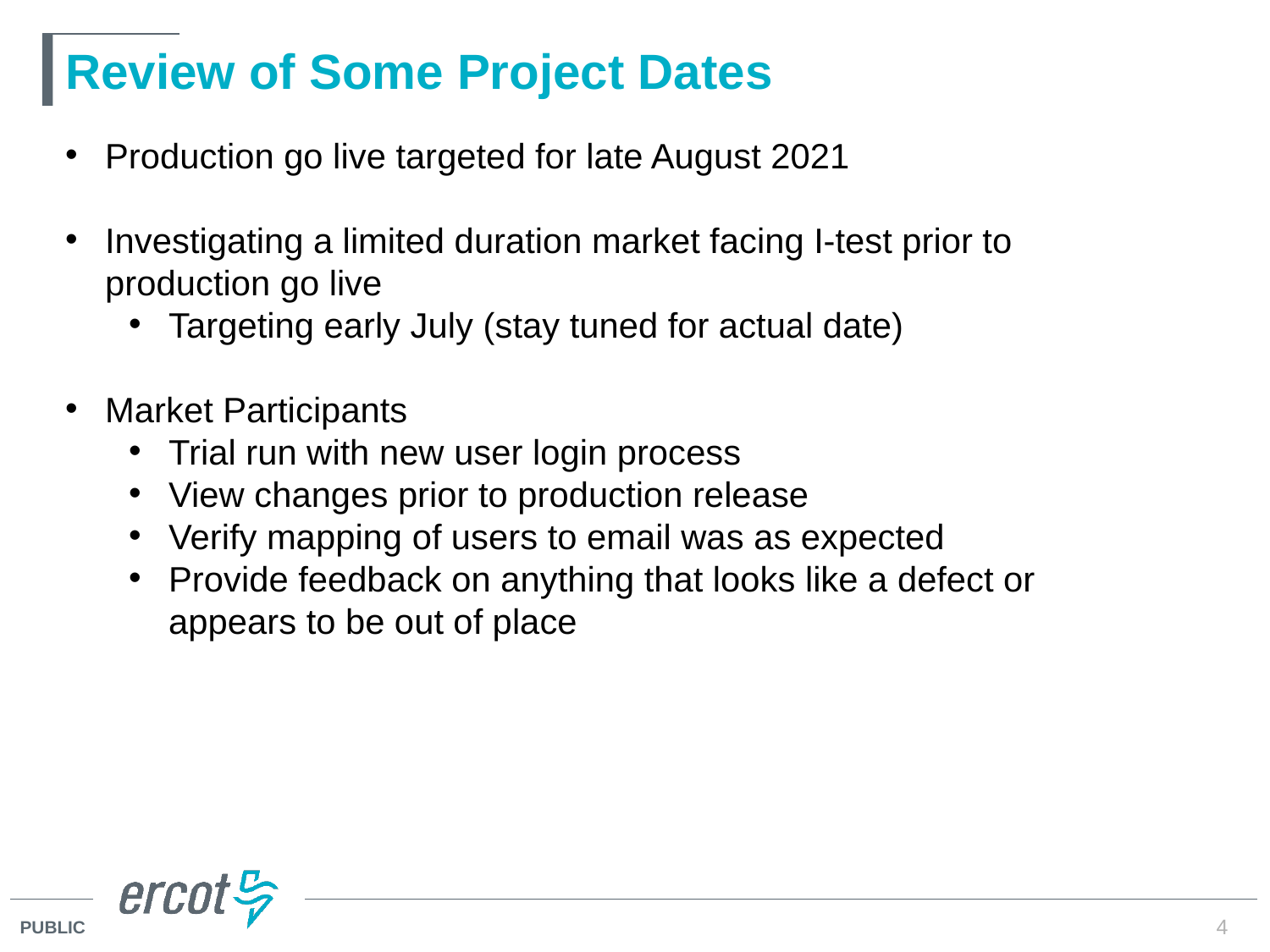

# Review of Some Project Dates
Production go live targeted for late August 2021

Investigating a limited duration market facing I-test prior to production go live
Targeting early July (stay tuned for actual date)

Market Participants
Trial run with new user login process
View changes prior to production release
Verify mapping of users to email was as expected
Provide feedback on anything that looks like a defect or appears to be out of place

4